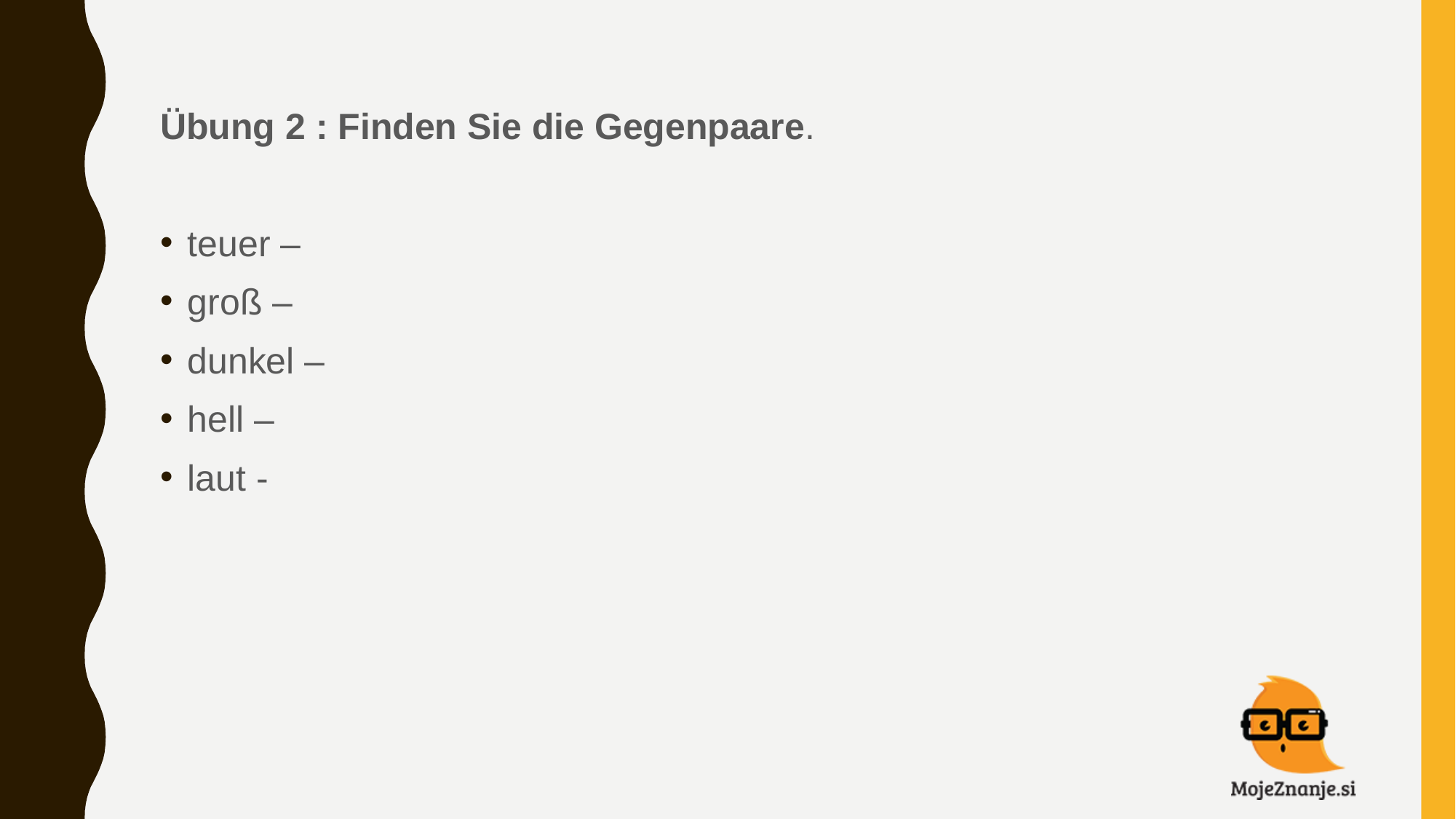

Übung 2 : Finden Sie die Gegenpaare.

teuer –
groß –
dunkel –
hell –
laut -